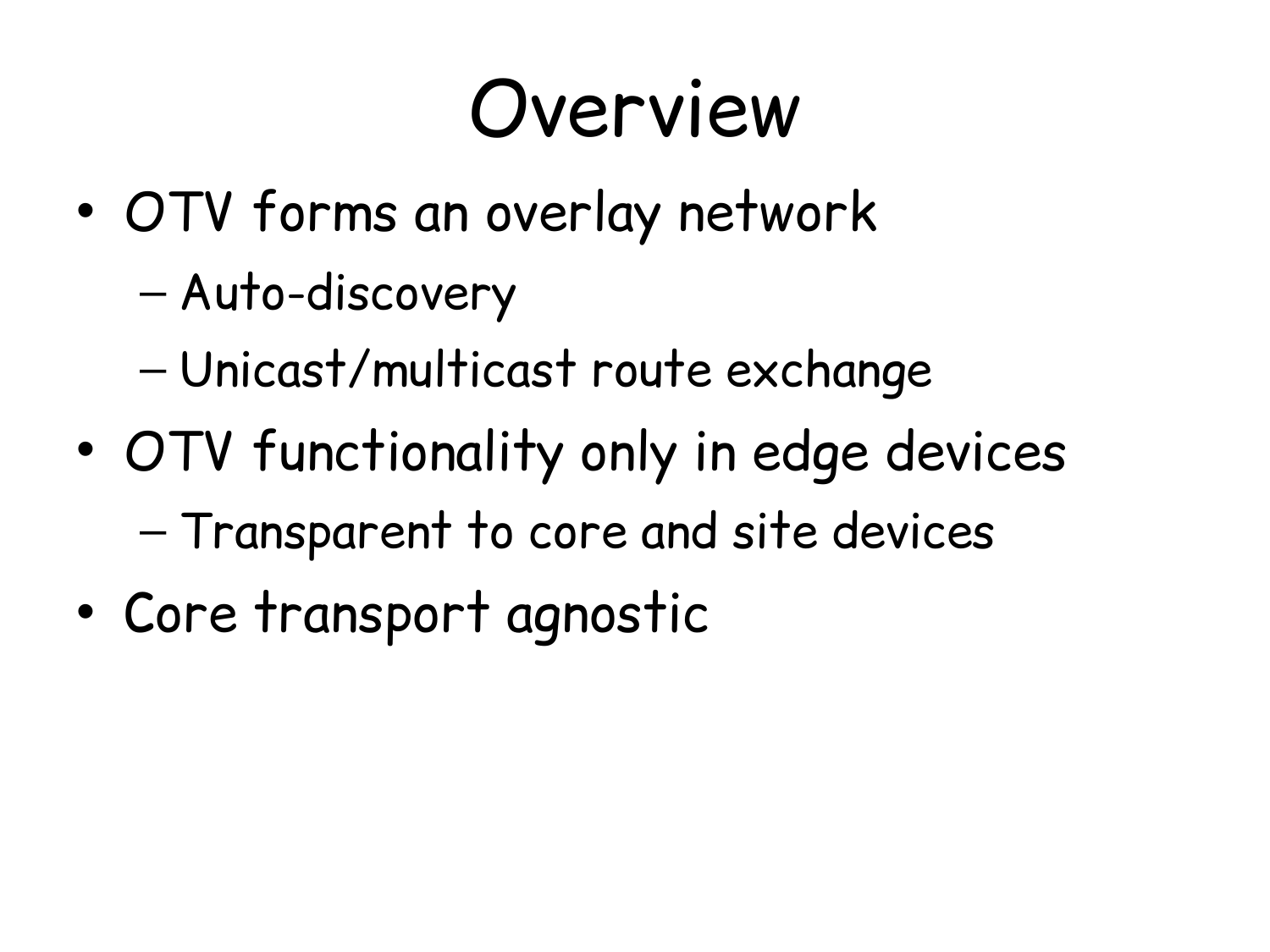

# Overview
OTV forms an overlay network
Auto-discovery
Unicast/multicast route exchange
OTV functionality only in edge devices
Transparent to core and site devices
Core transport agnostic